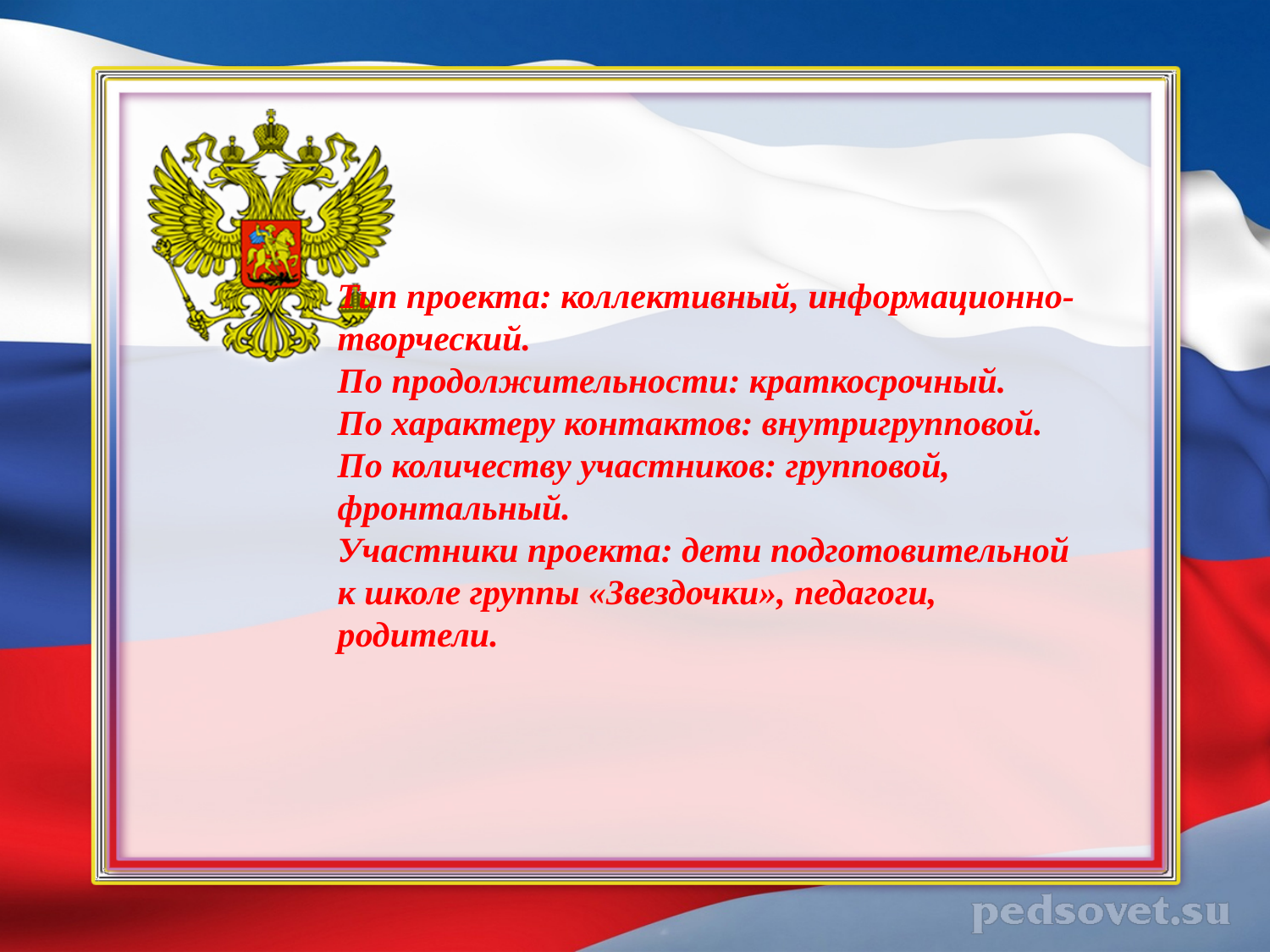

Тип проекта: коллективный, информационно-творческий.
По продолжительности: краткосрочный.
По характеру контактов: внутригрупповой.
По количеству участников: групповой, фронтальный.
Участники проекта: дети подготовительной к школе группы «Звездочки», педагоги, родители.